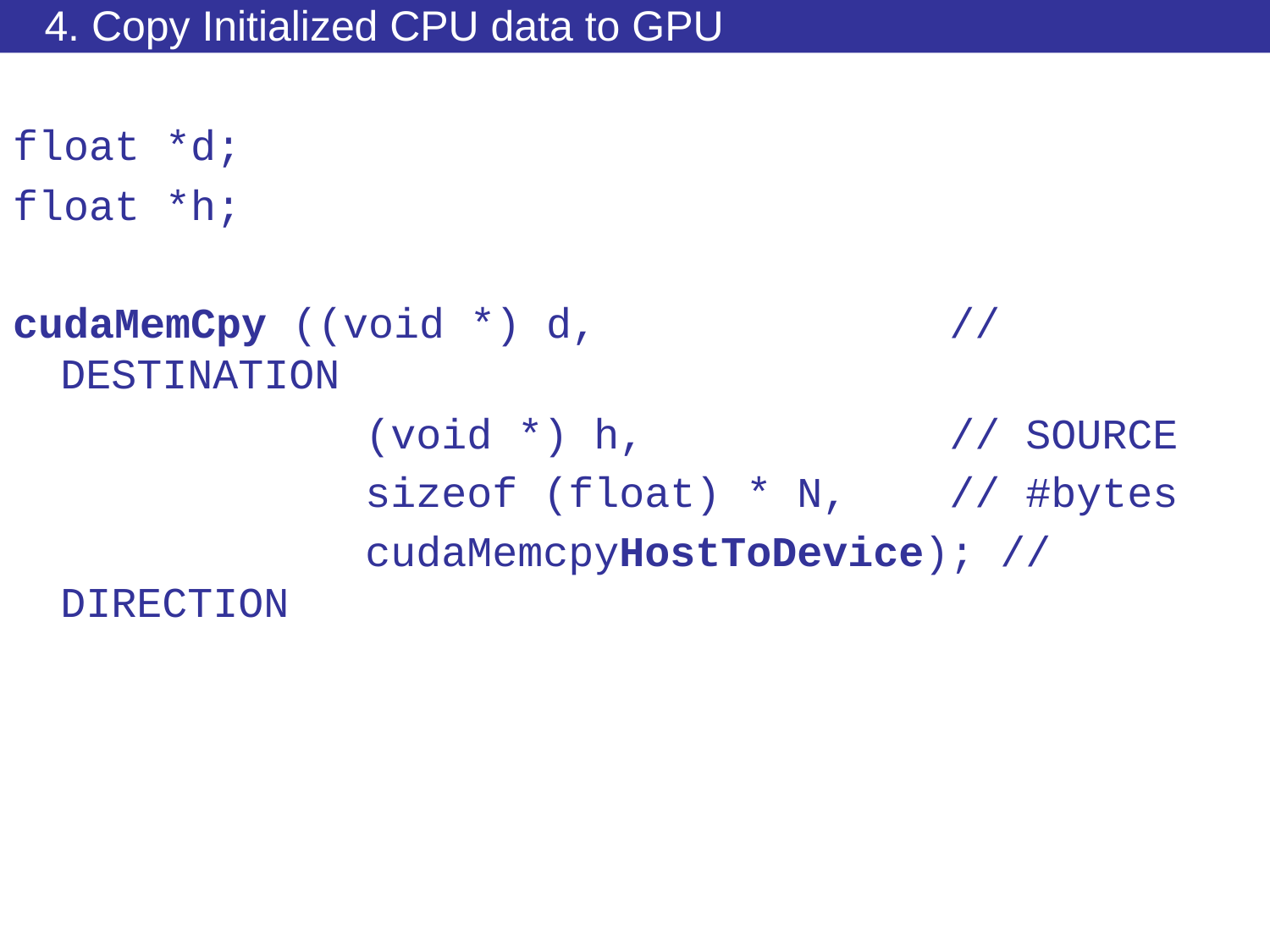

# 4. Copy Initialized CPU data to GPU

float *d;
float *h;

cudaMemCpy ((void *) d, 			// DESTINATION
			  (void *) h, 			// SOURCE
			  sizeof (float) * N, 	// #bytes
			  cudaMemcpyHostToDevice); // DIRECTION